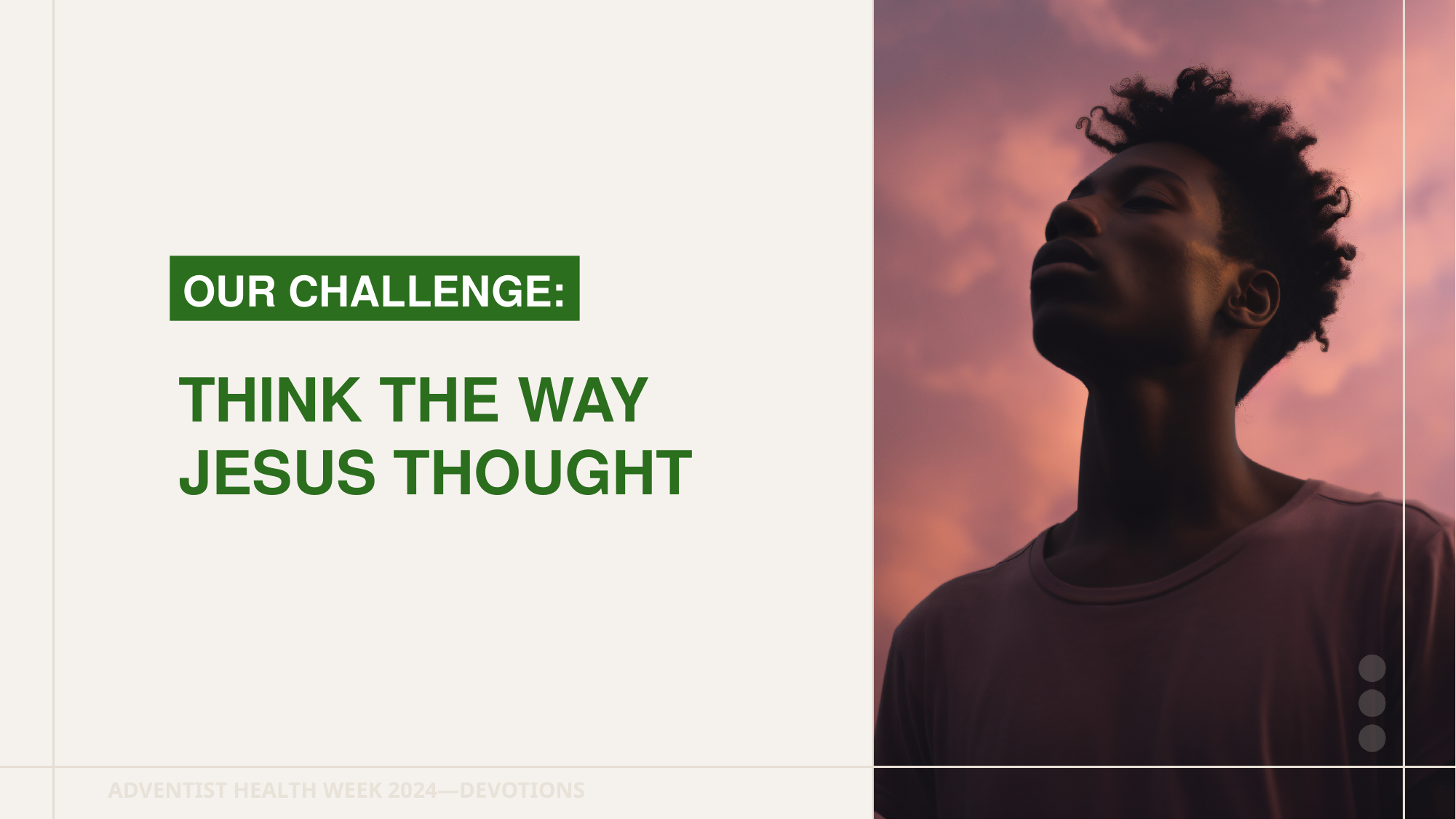

OUR CHALLENGE:
THINK THE WAY JESUS THOUGHT